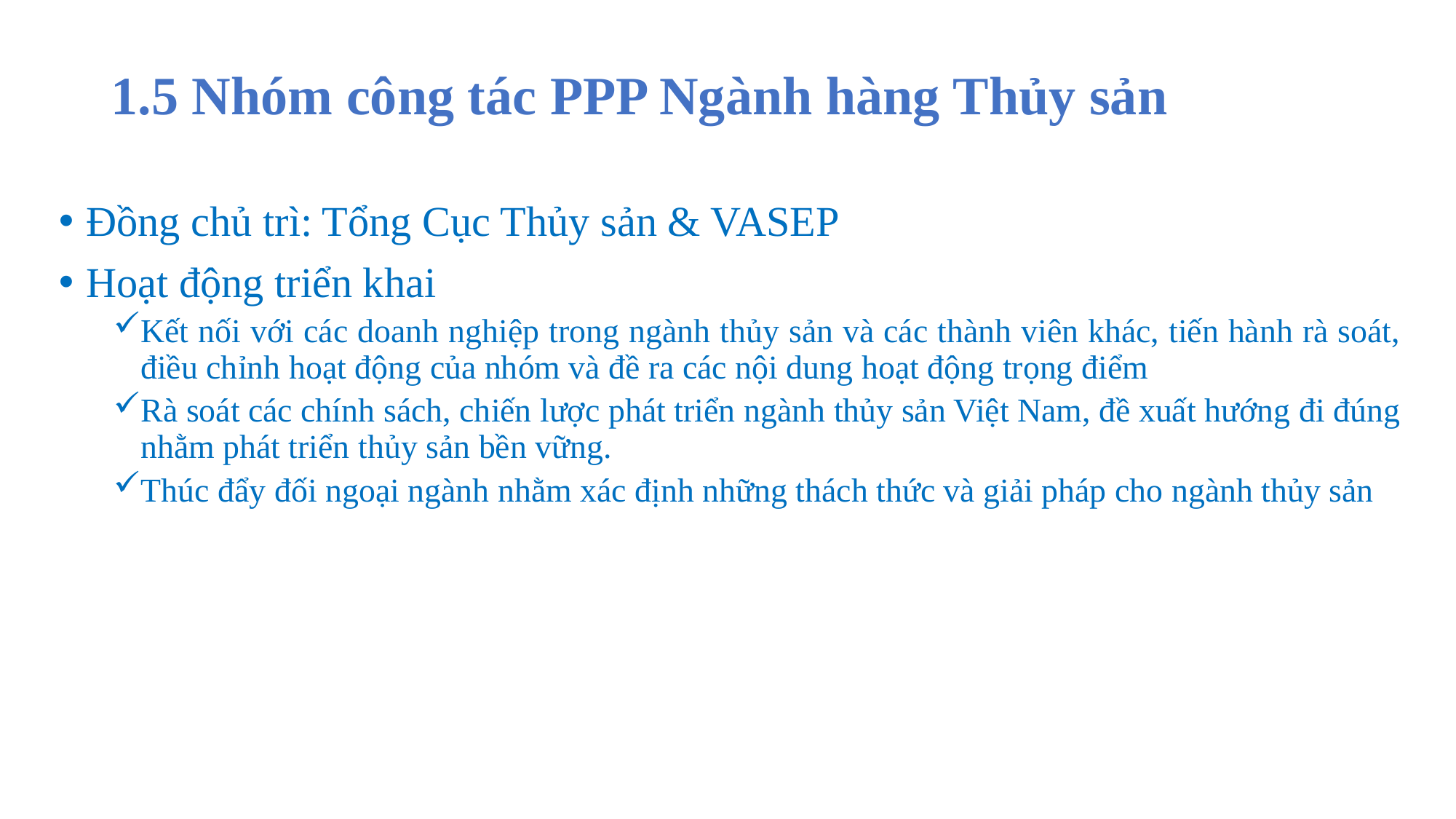

# 1.5 Nhóm công tác PPP Ngành hàng Thủy sản
Đồng chủ trì: Tổng Cục Thủy sản & VASEP
Hoạt động triển khai
Kết nối với các doanh nghiệp trong ngành thủy sản và các thành viên khác, tiến hành rà soát, điều chỉnh hoạt động của nhóm và đề ra các nội dung hoạt động trọng điểm
Rà soát các chính sách, chiến lược phát triển ngành thủy sản Việt Nam, đề xuất hướng đi đúng nhằm phát triển thủy sản bền vững.
Thúc đẩy đối ngoại ngành nhằm xác định những thách thức và giải pháp cho ngành thủy sản